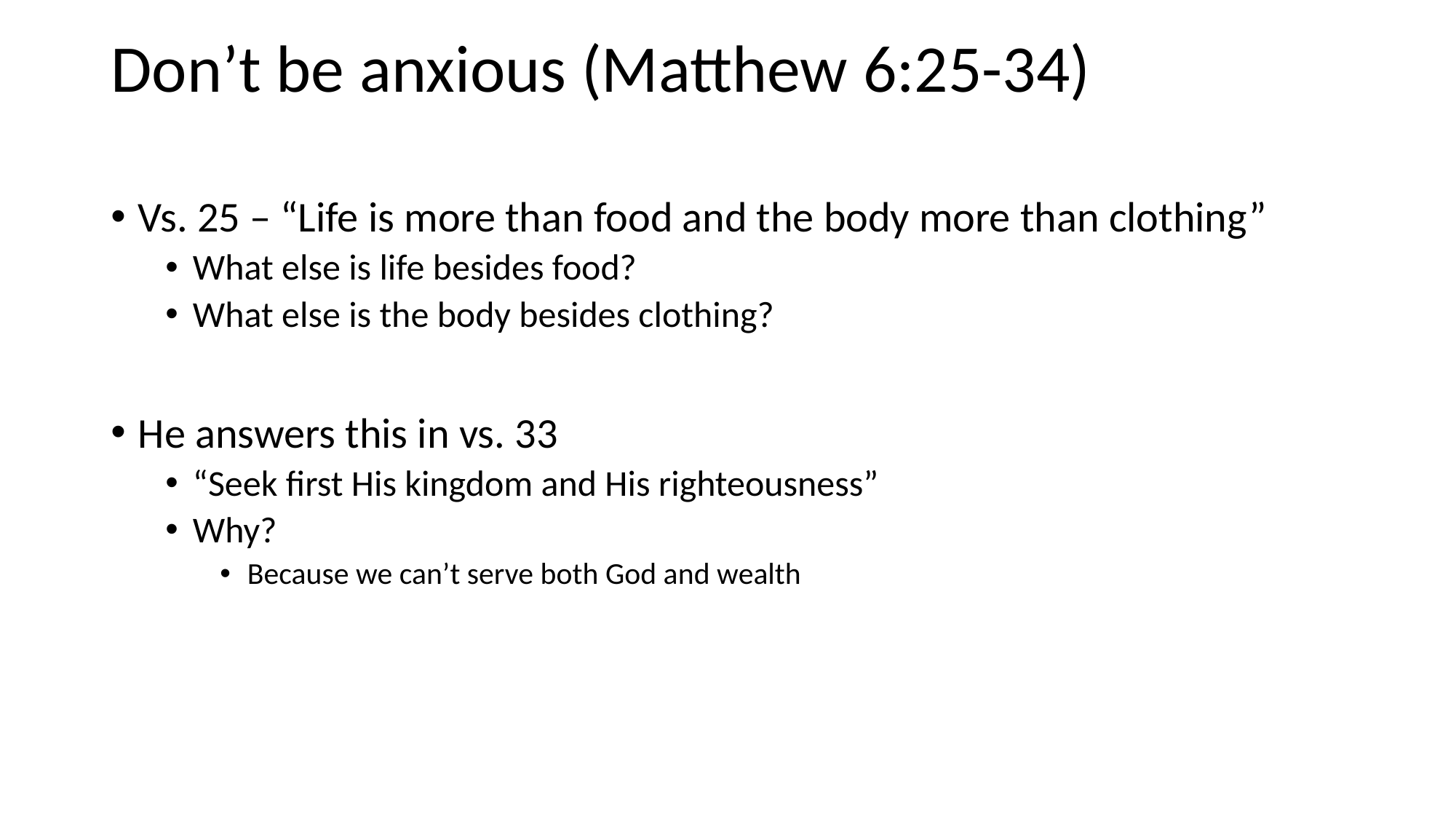

# Don’t be anxious (Matthew 6:25-34)

Vs. 25 – “Life is more than food and the body more than clothing”
What else is life besides food?
What else is the body besides clothing?

He answers this in vs. 33
“Seek first His kingdom and His righteousness”
Why?
Because we can’t serve both God and wealth